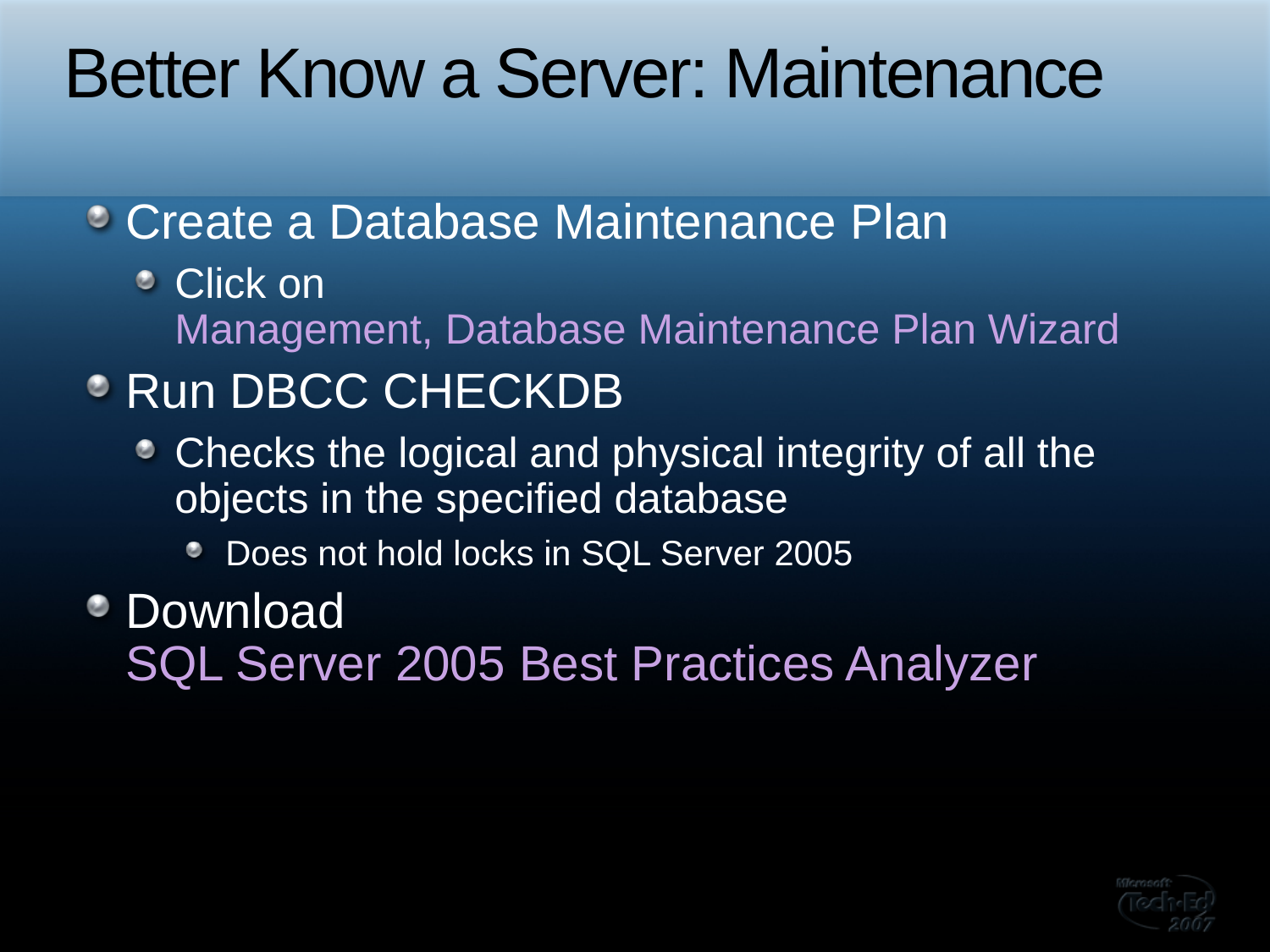

# Better Know a Server: Maintenance
Create a Database Maintenance Plan
Click on
Management, Database Maintenance Plan Wizard
Run DBCC CHECKDB
Checks the logical and physical integrity of all the objects in the specified database
Does not hold locks in SQL Server 2005
Download
SQL Server 2005 Best Practices Analyzer